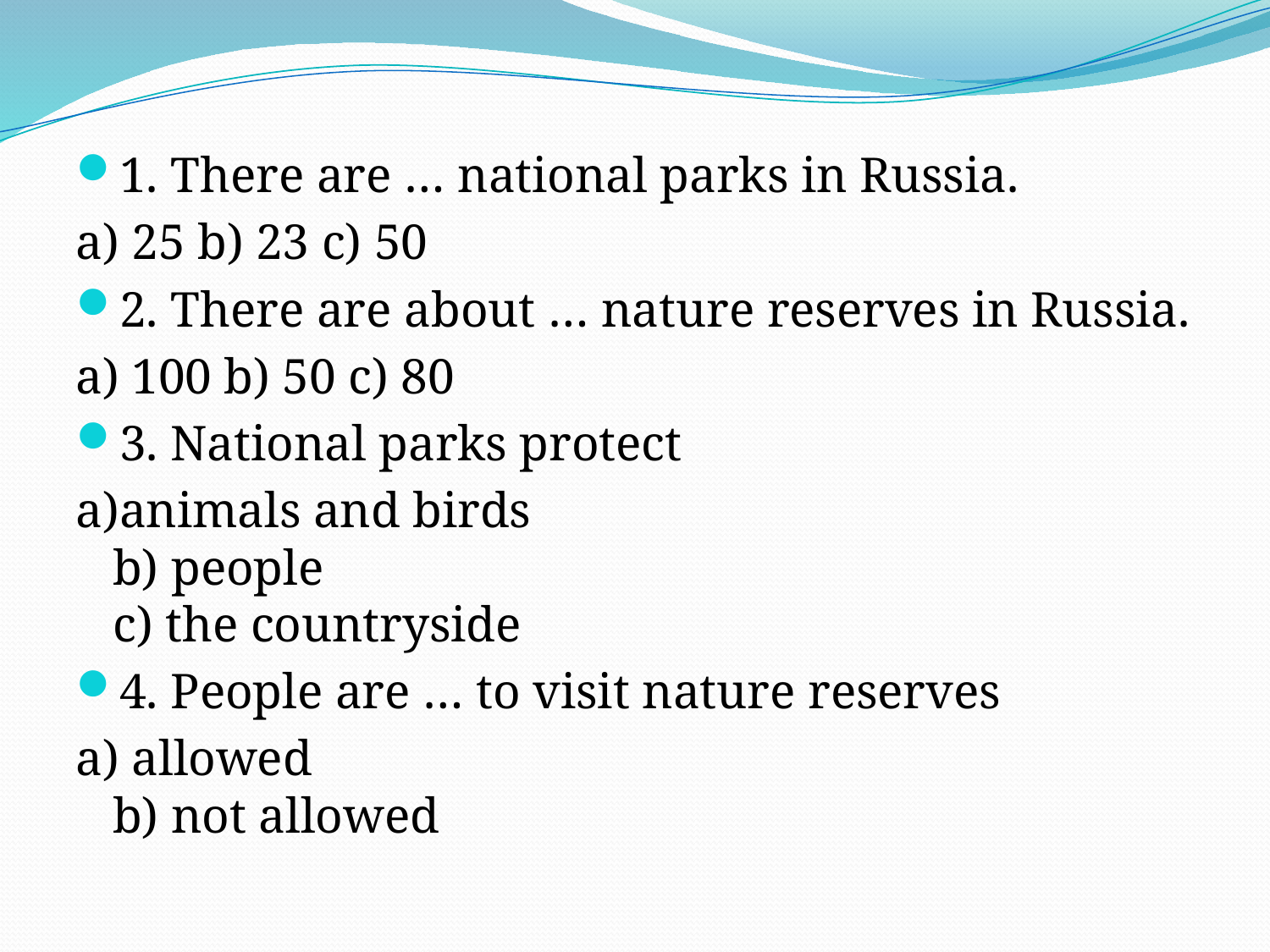

1. There are … national parks in Russia.
a) 25 b) 23 c) 50
2. There are about … nature reserves in Russia.
a) 100 b) 50 c) 80
3. National parks protect
a)animals and birds
b) people
c) the countryside
4. People are … to visit nature reserves
a) allowed
b) not allowed